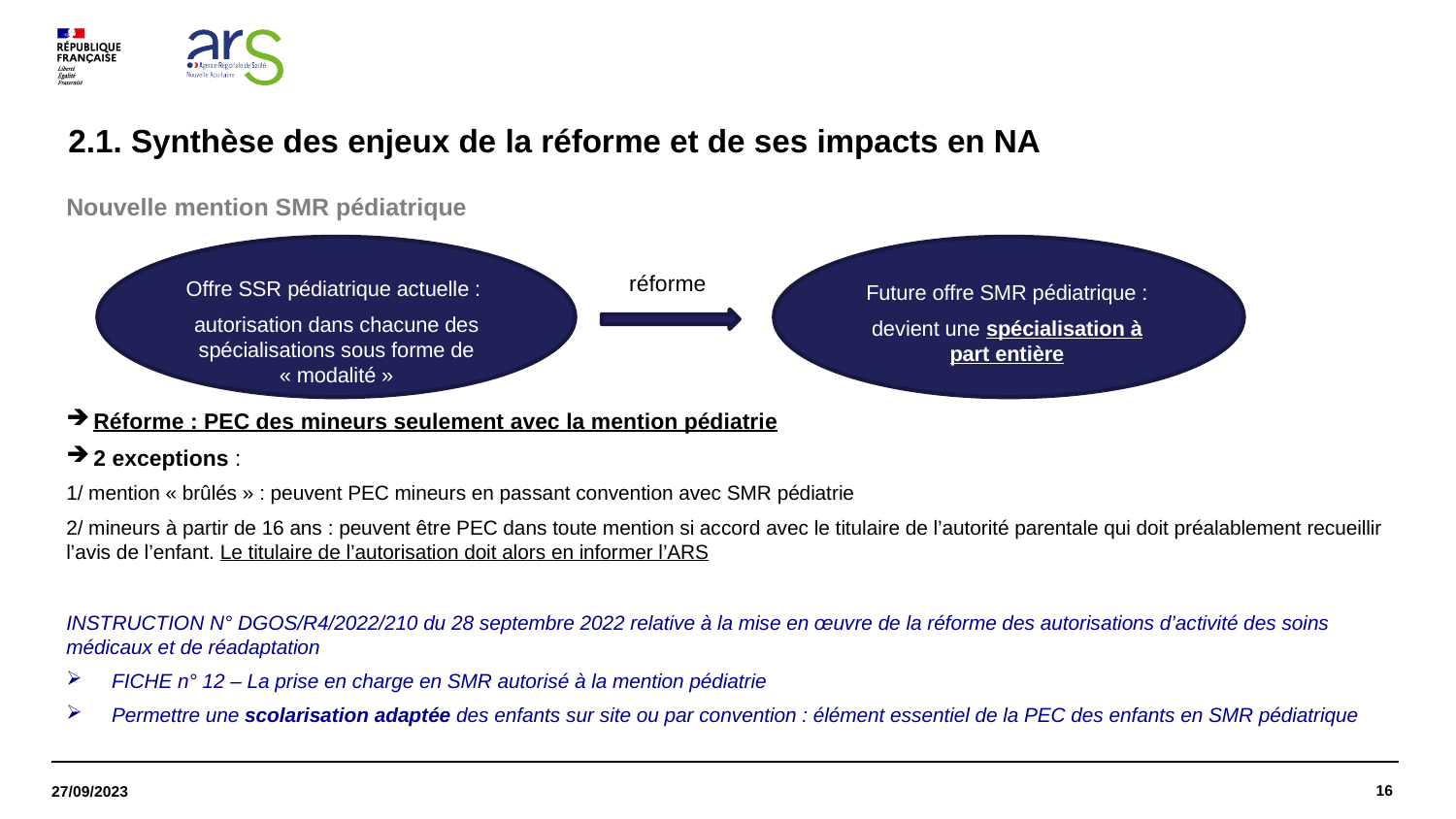

# 2.1. Synthèse des enjeux de la réforme et de ses impacts en NA
Nouvelle mention SMR pédiatrique

Réforme : PEC des mineurs seulement avec la mention pédiatrie
2 exceptions :
1/ mention « brûlés » : peuvent PEC mineurs en passant convention avec SMR pédiatrie
2/ mineurs à partir de 16 ans : peuvent être PEC dans toute mention si accord avec le titulaire de l’autorité parentale qui doit préalablement recueillir l’avis de l’enfant. Le titulaire de l’autorisation doit alors en informer l’ARS

INSTRUCTION N° DGOS/R4/2022/210 du 28 septembre 2022 relative à la mise en œuvre de la réforme des autorisations d’activité des soins médicaux et de réadaptation
FICHE n° 12 – La prise en charge en SMR autorisé à la mention pédiatrie
Permettre une scolarisation adaptée des enfants sur site ou par convention : élément essentiel de la PEC des enfants en SMR pédiatrique

Offre SSR pédiatrique actuelle :
autorisation dans chacune des spécialisations sous forme de « modalité »

Future offre SMR pédiatrique :
devient une spécialisation à part entière
réforme

16
27/09/2023